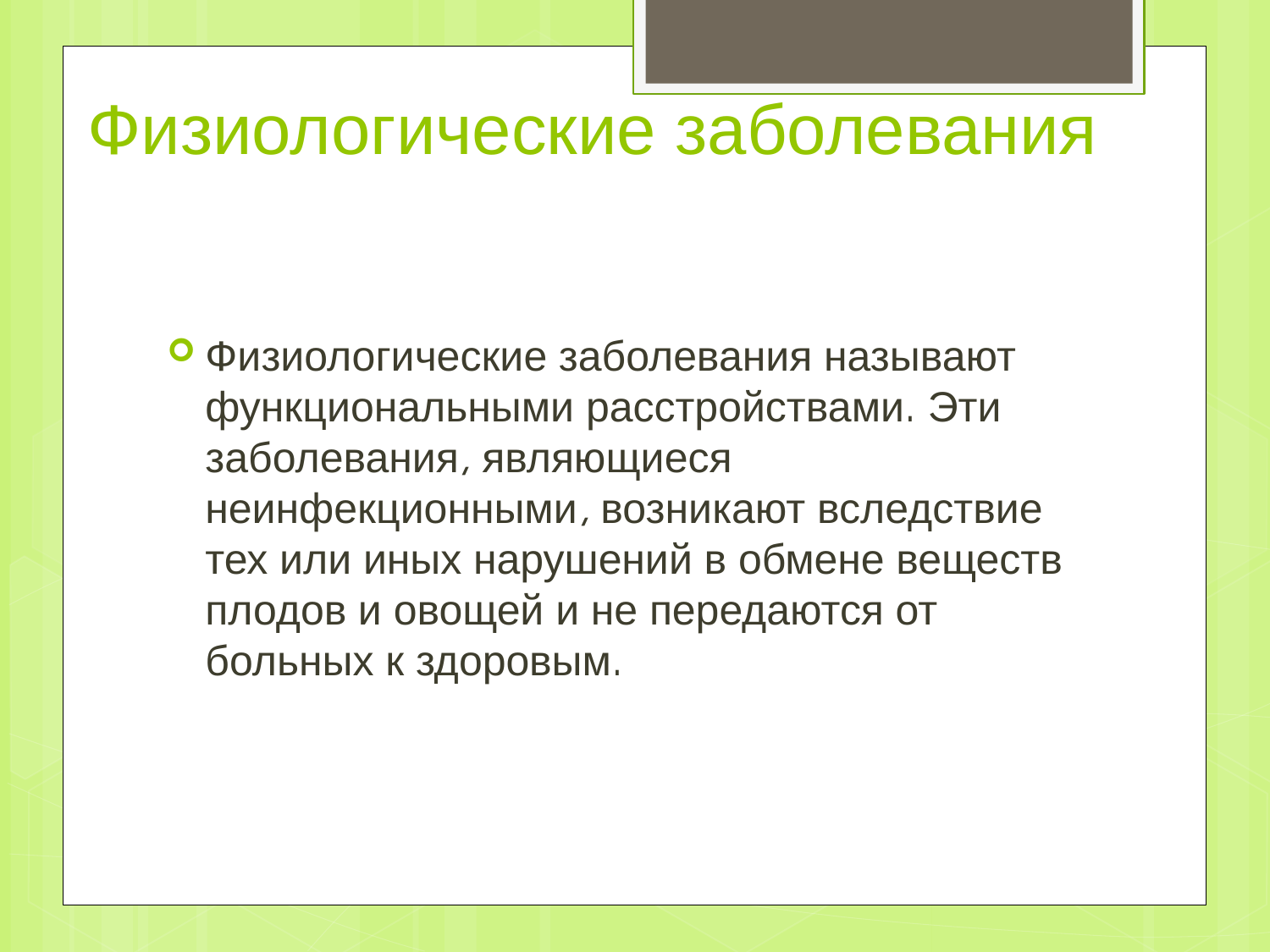

# Физиологические заболевания
Физиологические заболевания называют функциональными расстройствами. Эти заболевания, являющиеся неинфекционными, возникают вследствие тех или иных нарушений в обмене веществ плодов и овощей и не передаются от больных к здоровым.